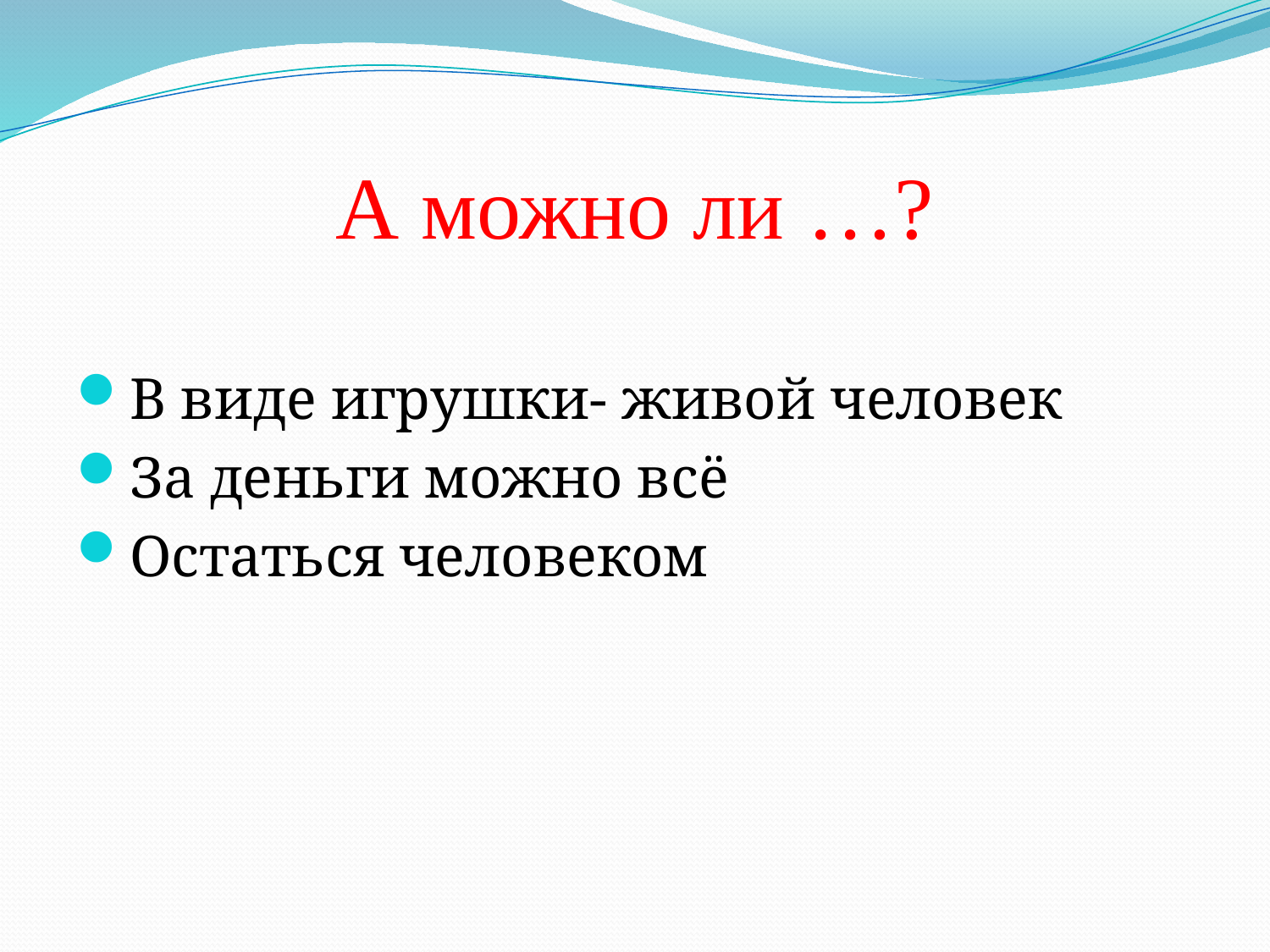

# А можно ли …?
В виде игрушки- живой человек
За деньги можно всё
Остаться человеком